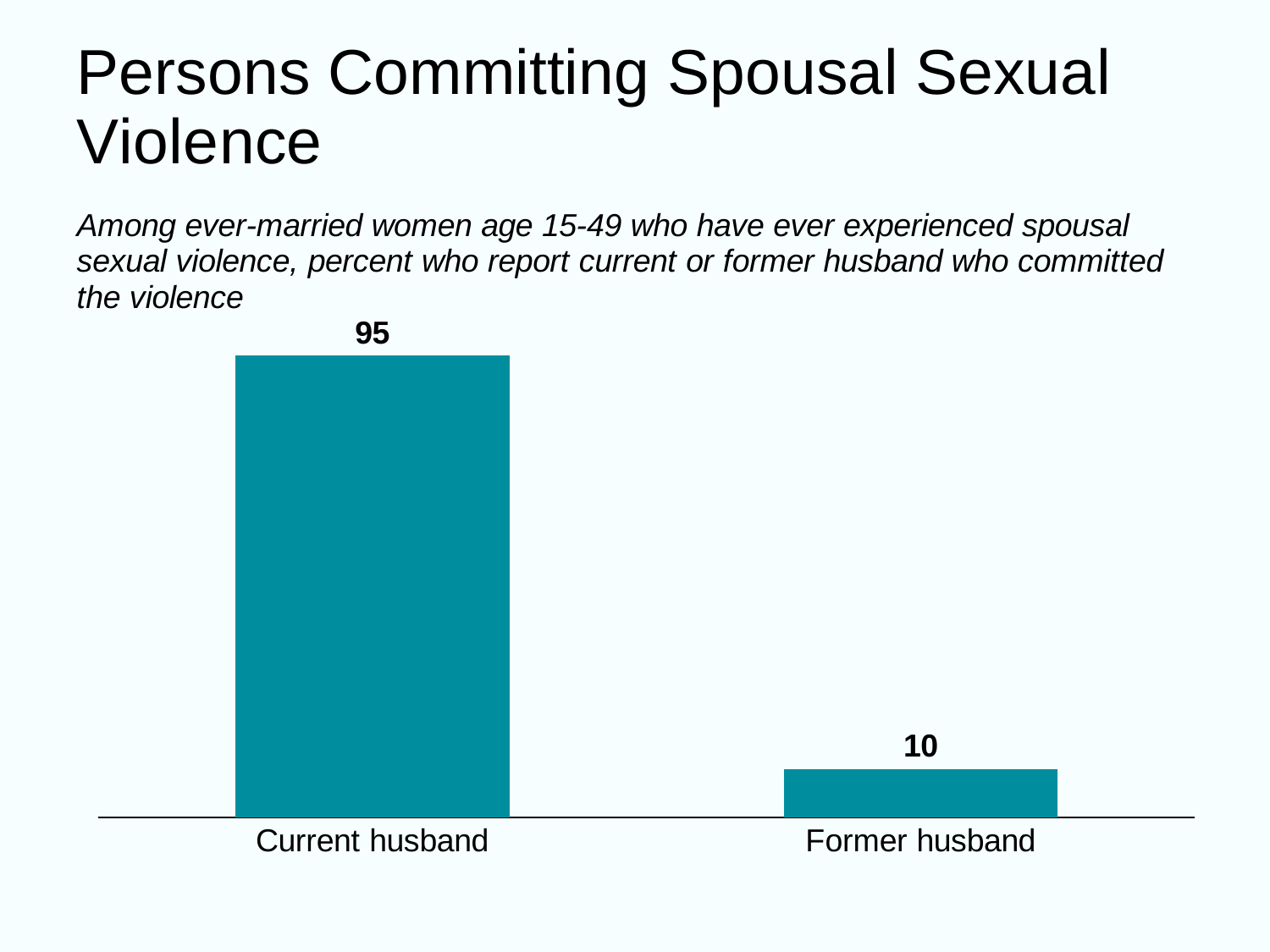

### Chart

| Category | Column1 |
|---|---|
| Current husband | 95.0 |
| Former husband | 10.0 |